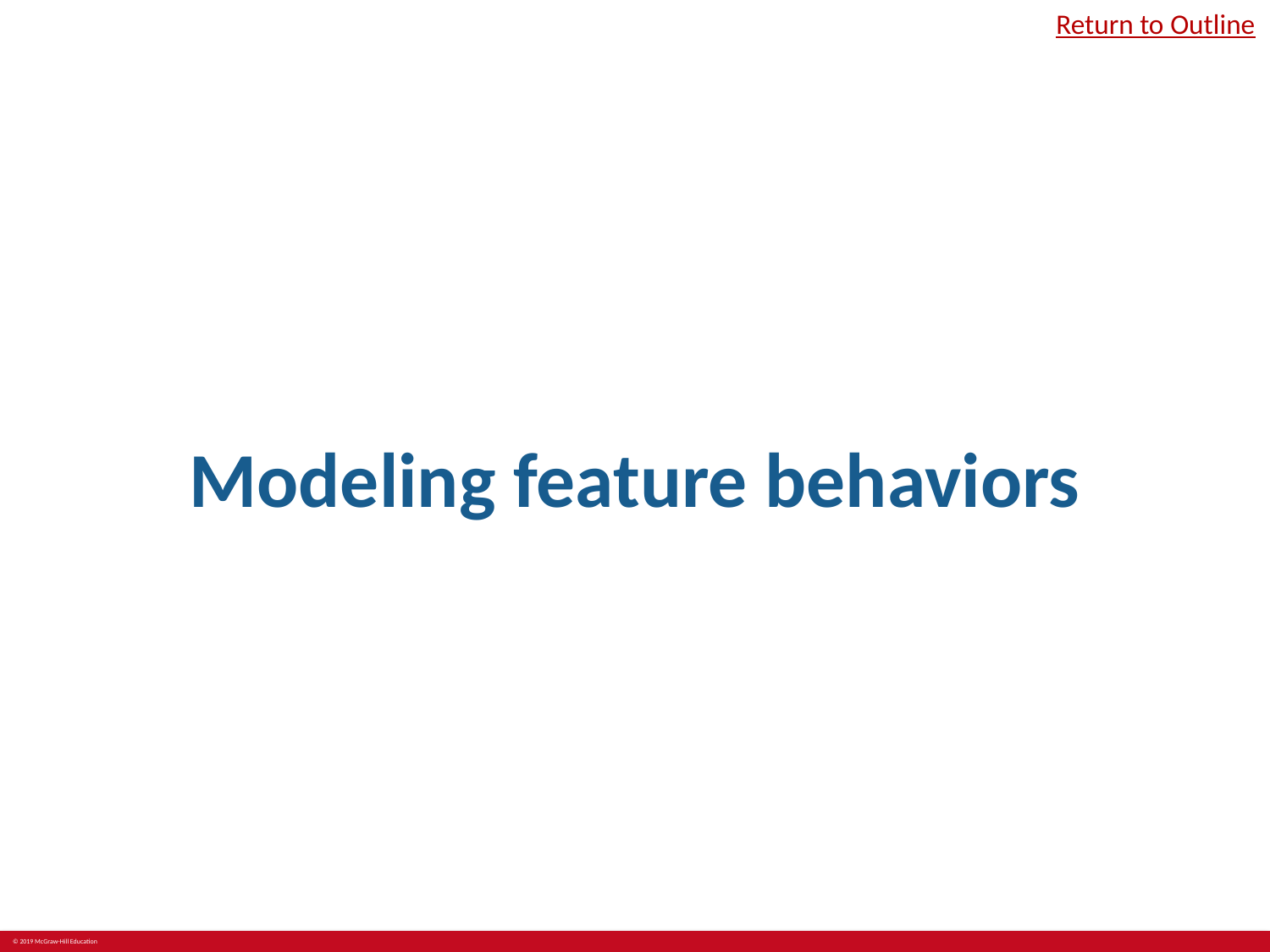

Return to Outline
# Modeling feature behaviors